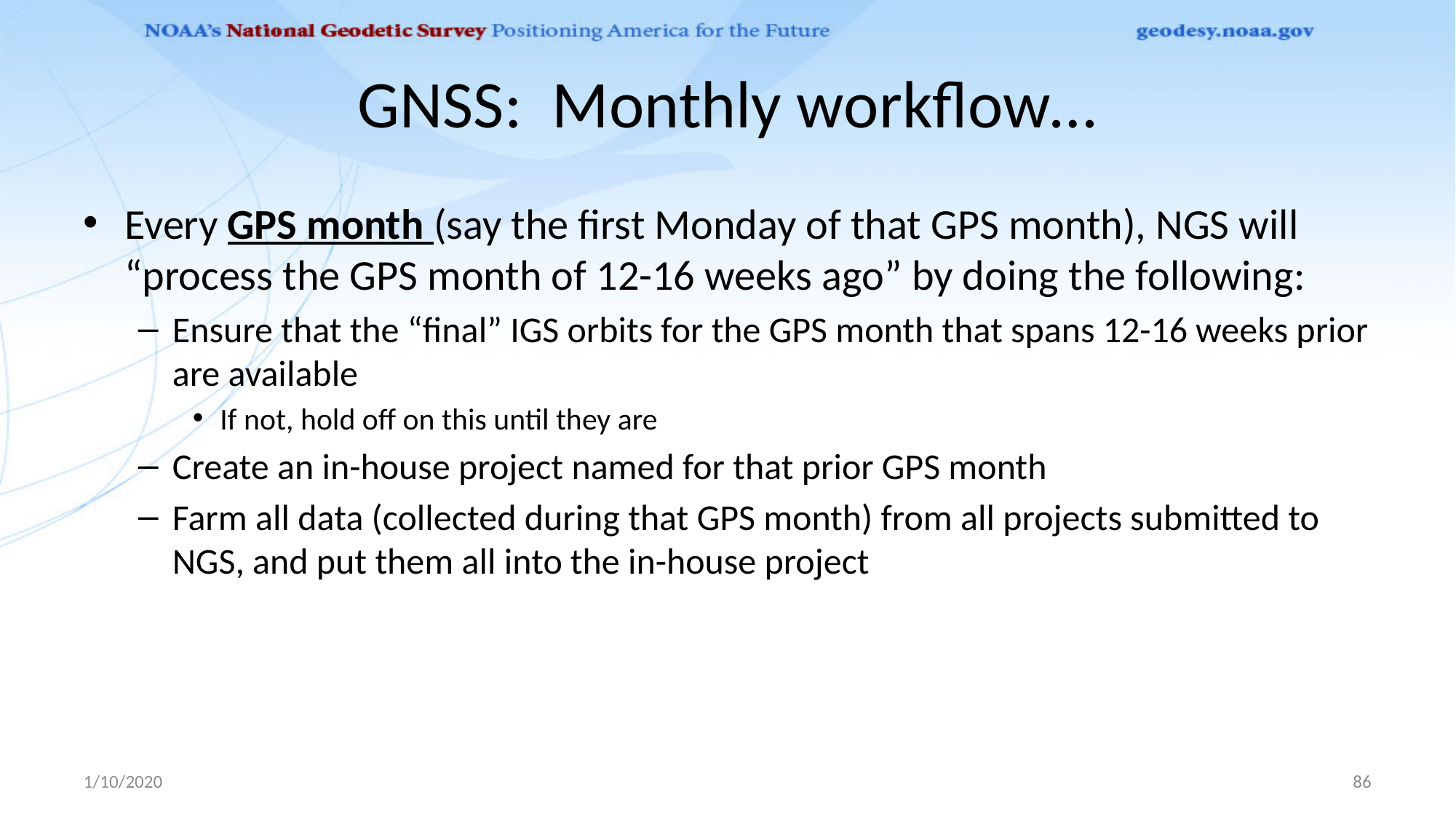

# GNSS:  Monthly workflow…
Every GPS month (say the first Monday of that GPS month), NGS will “process the GPS month of 12-16 weeks ago” by doing the following:
Ensure that the “final” IGS orbits for the GPS month that spans 12-16 weeks prior are available
If not, hold off on this until they are
Create an in-house project named for that prior GPS month
Farm all data (collected during that GPS month) from all projects submitted to NGS, and put them all into the in-house project
1/10/2020
86